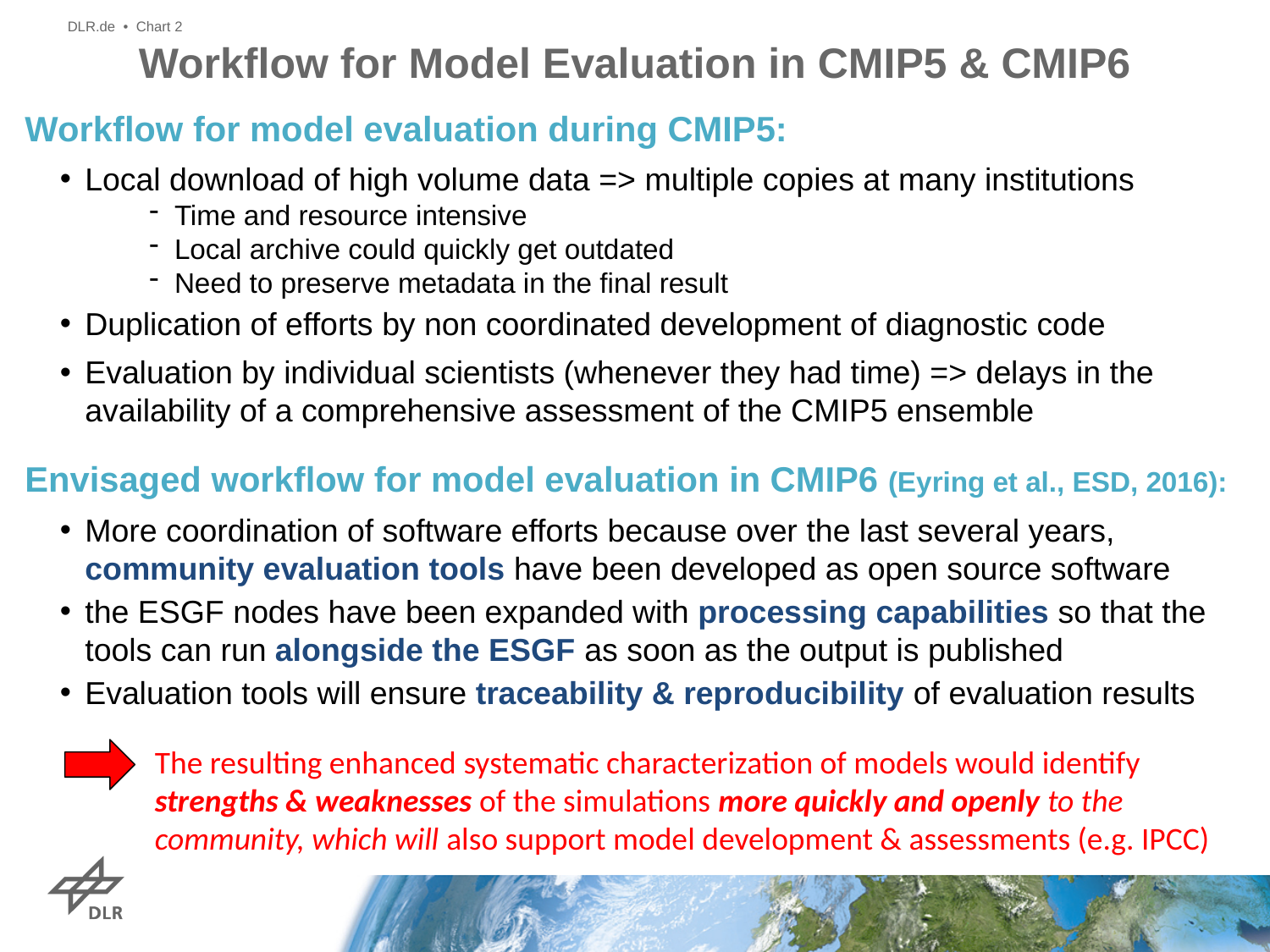

DLR.de  •  Chart 2
# Workflow for Model Evaluation in CMIP5 & CMIP6
Workflow for model evaluation during CMIP5:
Local download of high volume data => multiple copies at many institutions
Time and resource intensive
Local archive could quickly get outdated
Need to preserve metadata in the final result
Duplication of efforts by non coordinated development of diagnostic code
Evaluation by individual scientists (whenever they had time) => delays in the availability of a comprehensive assessment of the CMIP5 ensemble
Envisaged workflow for model evaluation in CMIP6 (Eyring et al., ESD, 2016):
More coordination of software efforts because over the last several years,  community evaluation tools have been developed as open source software
the ESGF nodes have been expanded with processing capabilities so that the tools can run alongside the ESGF as soon as the output is published
Evaluation tools will ensure traceability & reproducibility of evaluation results
The resulting enhanced systematic characterization of models would identify strengths & weaknesses of the simulations more quickly and openly to the community, which will also support model development & assessments (e.g. IPCC)